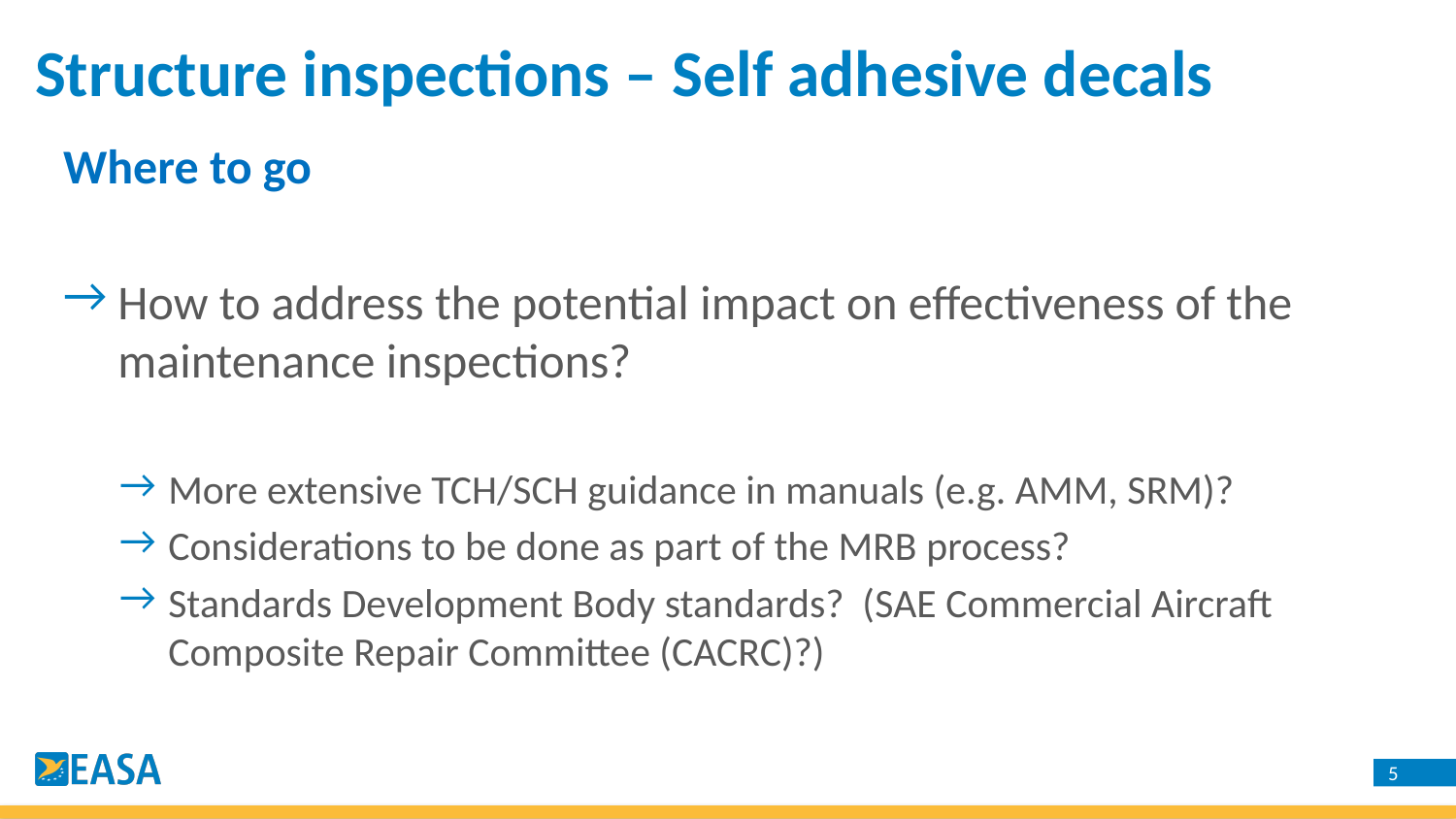

# Structure inspections – Self adhesive decals
Where to go

How to address the potential impact on effectiveness of the maintenance inspections?

More extensive TCH/SCH guidance in manuals (e.g. AMM, SRM)?
Considerations to be done as part of the MRB process?
Standards Development Body standards?  (SAE Commercial Aircraft Composite Repair Committee (CACRC)?)